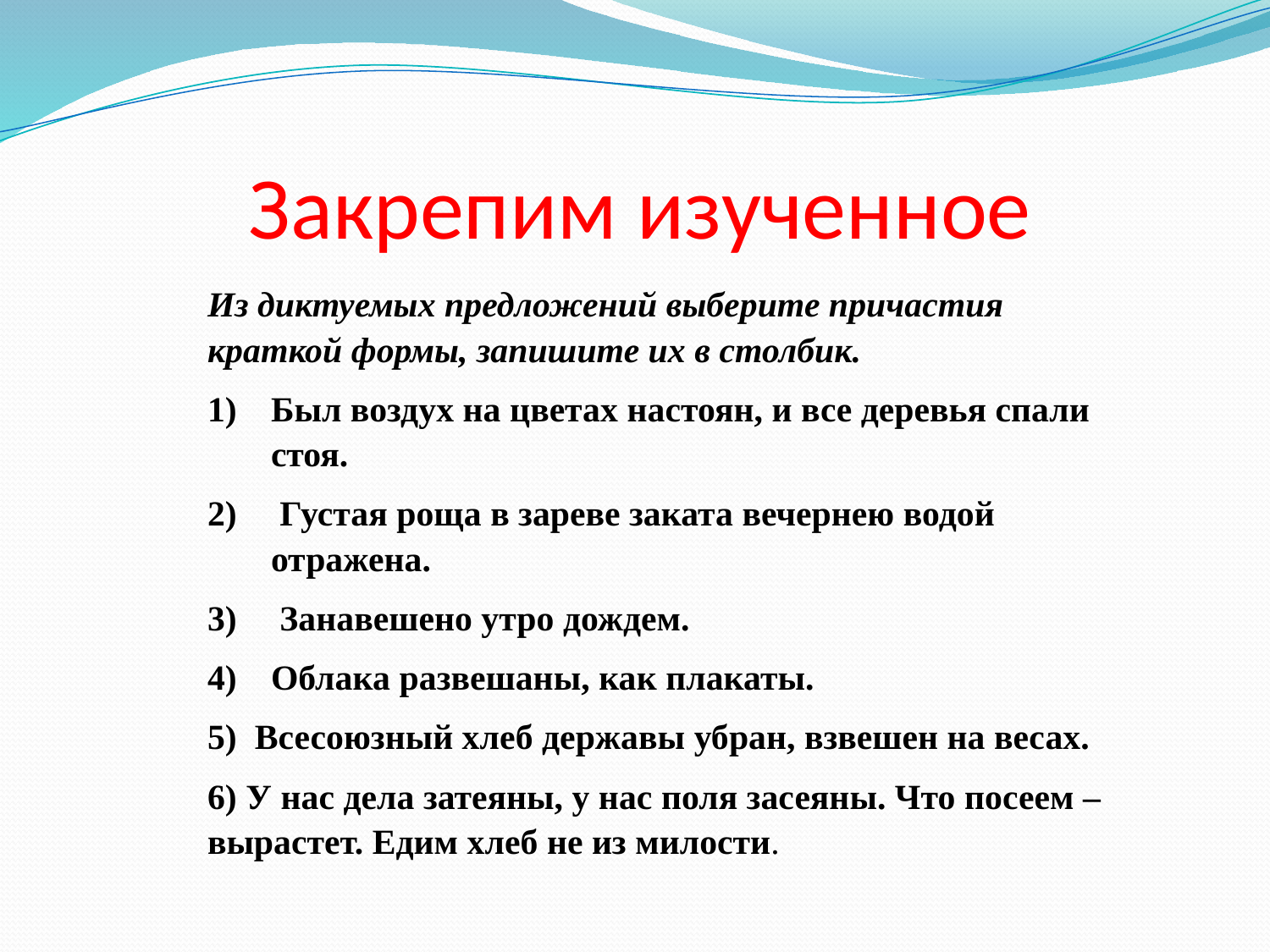

# Закрепим изученное

Из диктуемых предложений выберите причастия краткой формы, запишите их в столбик.
Был воздух на цветах настоян, и все деревья спали стоя.
 Густая роща в зареве заката вечернею водой отражена.
 Занавешено утро дождем.
Облака развешаны, как плакаты.
5)  Всесоюзный хлеб державы убран, взвешен на весах.
6) У нас дела затеяны, у нас поля засеяны. Что посеем – вырастет. Едим хлеб не из милости.